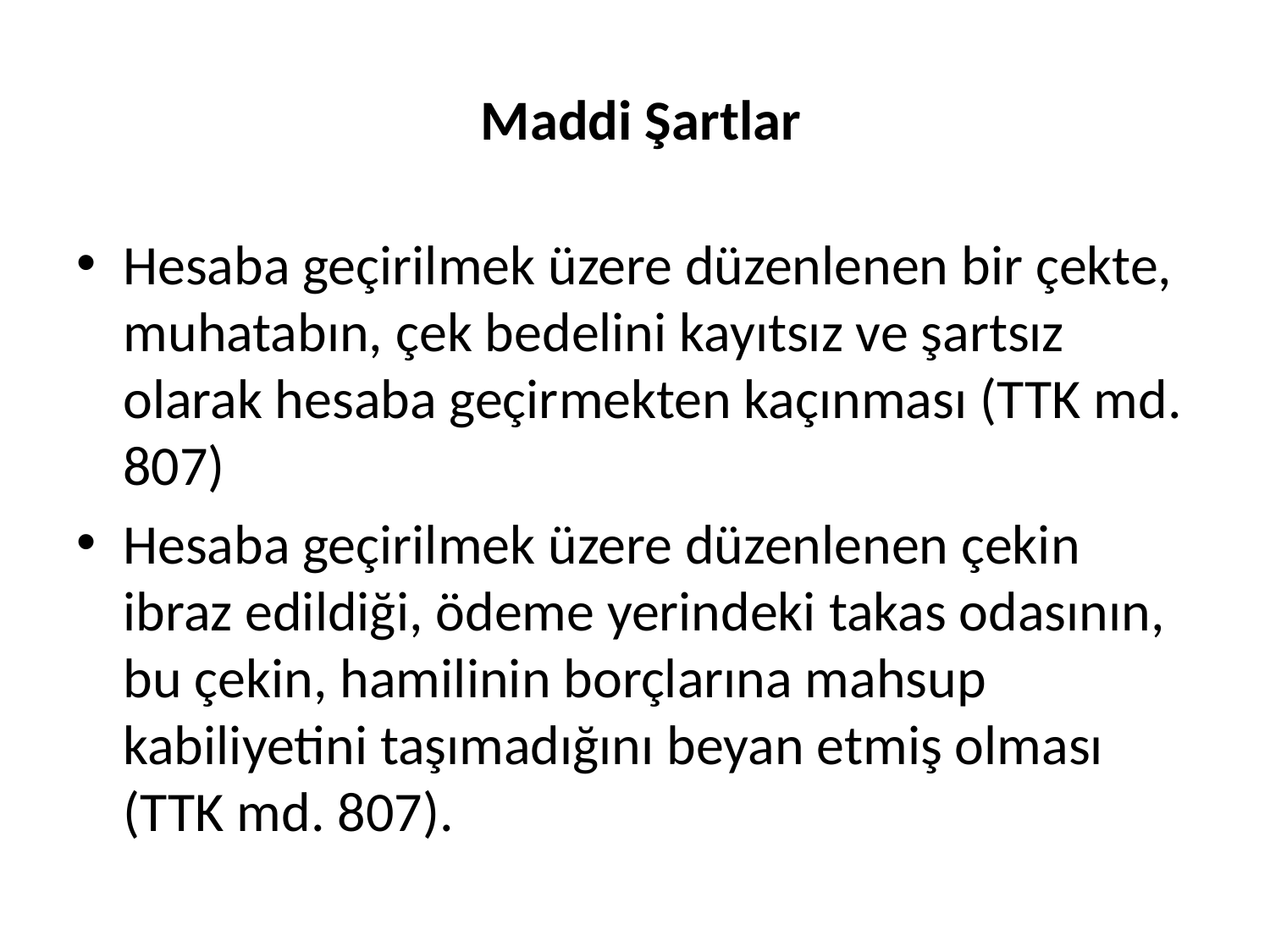

# Maddi Şartlar
Hesaba geçirilmek üzere düzenlenen bir çekte, muhatabın, çek bedelini kayıtsız ve şartsız olarak hesaba geçirmekten kaçınması (TTK md. 807)
Hesaba geçirilmek üzere düzenlenen çekin ibraz edildiği, ödeme yerindeki takas odasının, bu çekin, hamilinin borçlarına mahsup kabiliyetini taşımadığını beyan etmiş olması (TTK md. 807).